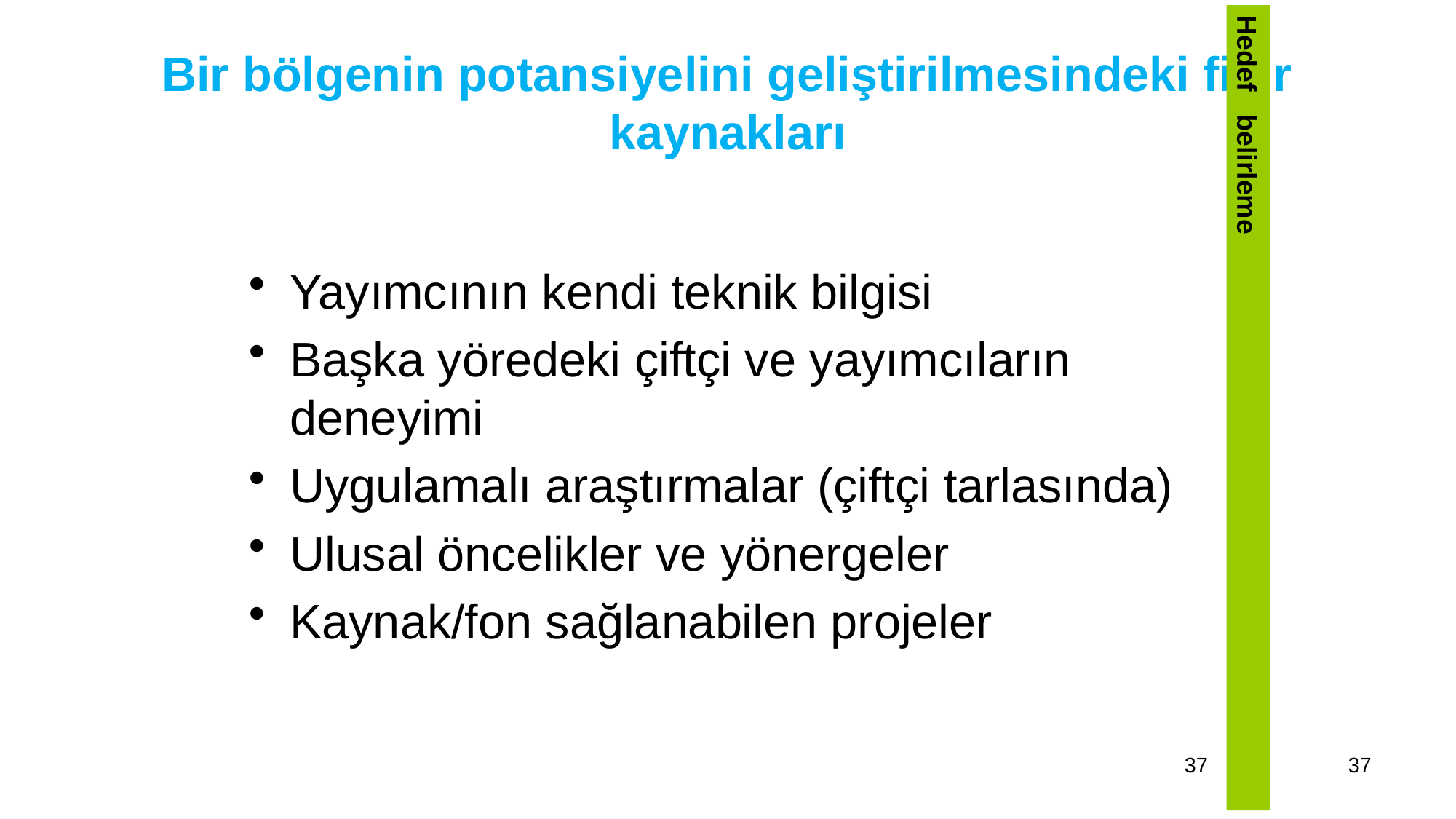

Bir bölgenin potansiyelini geliştirilmesindeki fikir kaynakları
Yayımcının kendi teknik bilgisi
Başka yöredeki çiftçi ve yayımcıların deneyimi
Uygulamalı araştırmalar (çiftçi tarlasında)
Ulusal öncelikler ve yönergeler
Kaynak/fon sağlanabilen projeler
Hedef   belirleme
37
37